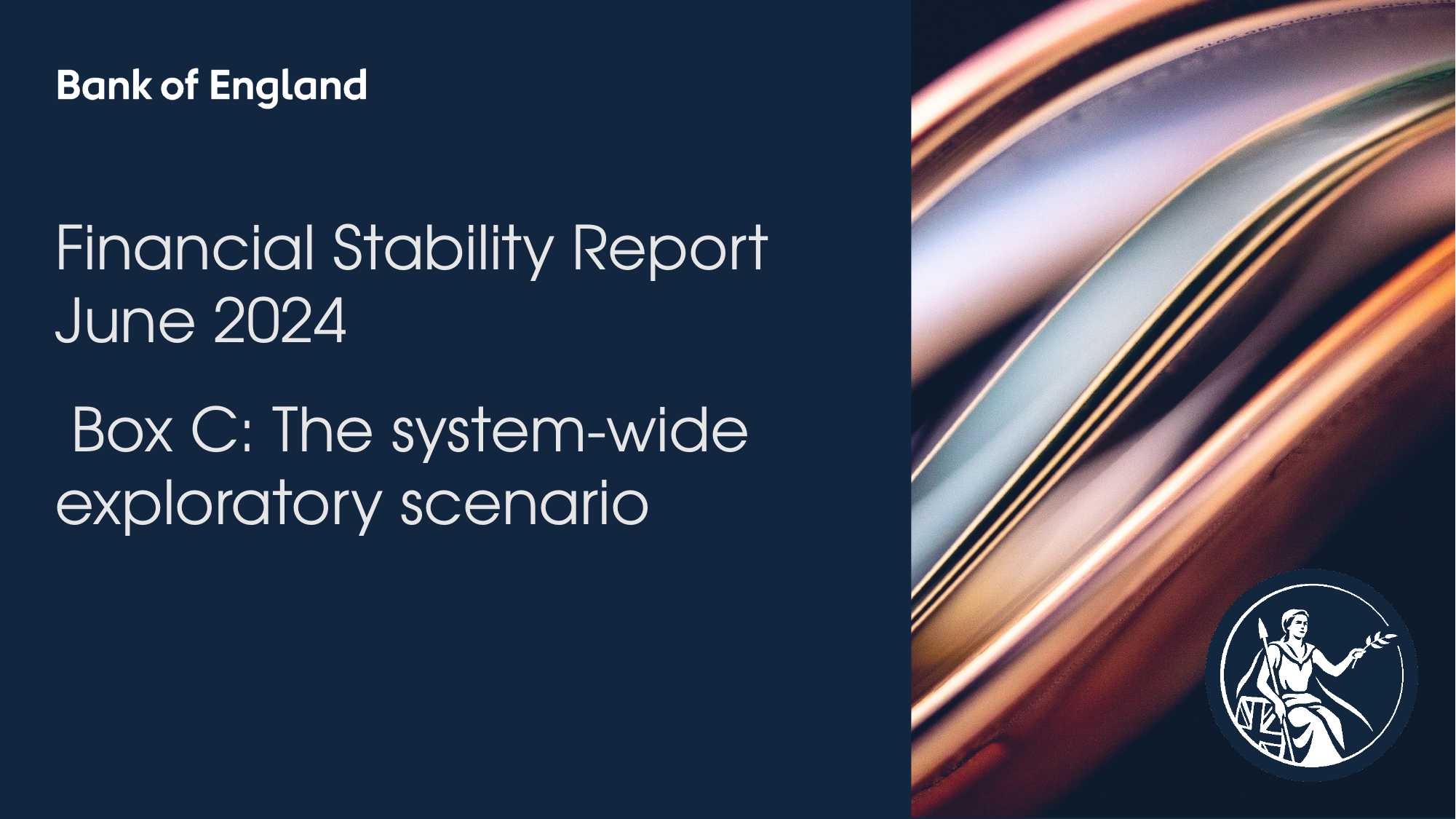

Financial Stability Report
June 2024
 Box C: The system-wide exploratory scenario